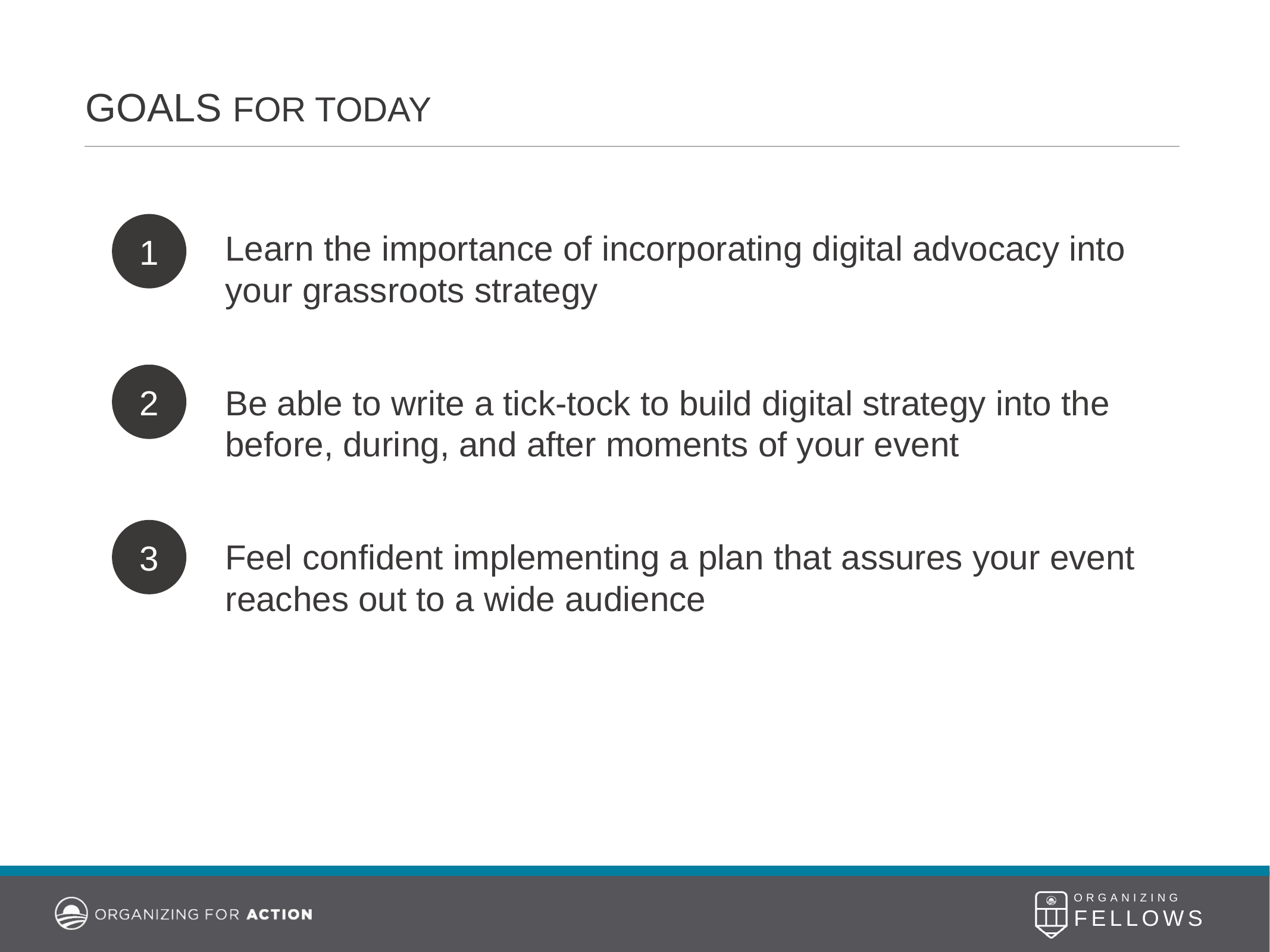

GOALS FOR TODAY

1
Learn the importance of incorporating digital advocacy into your grassroots strategy

2
Be able to write a tick-tock to build digital strategy into the before, during, and after moments of your event

3
Feel confident implementing a plan that assures your event reaches out to a wide audience